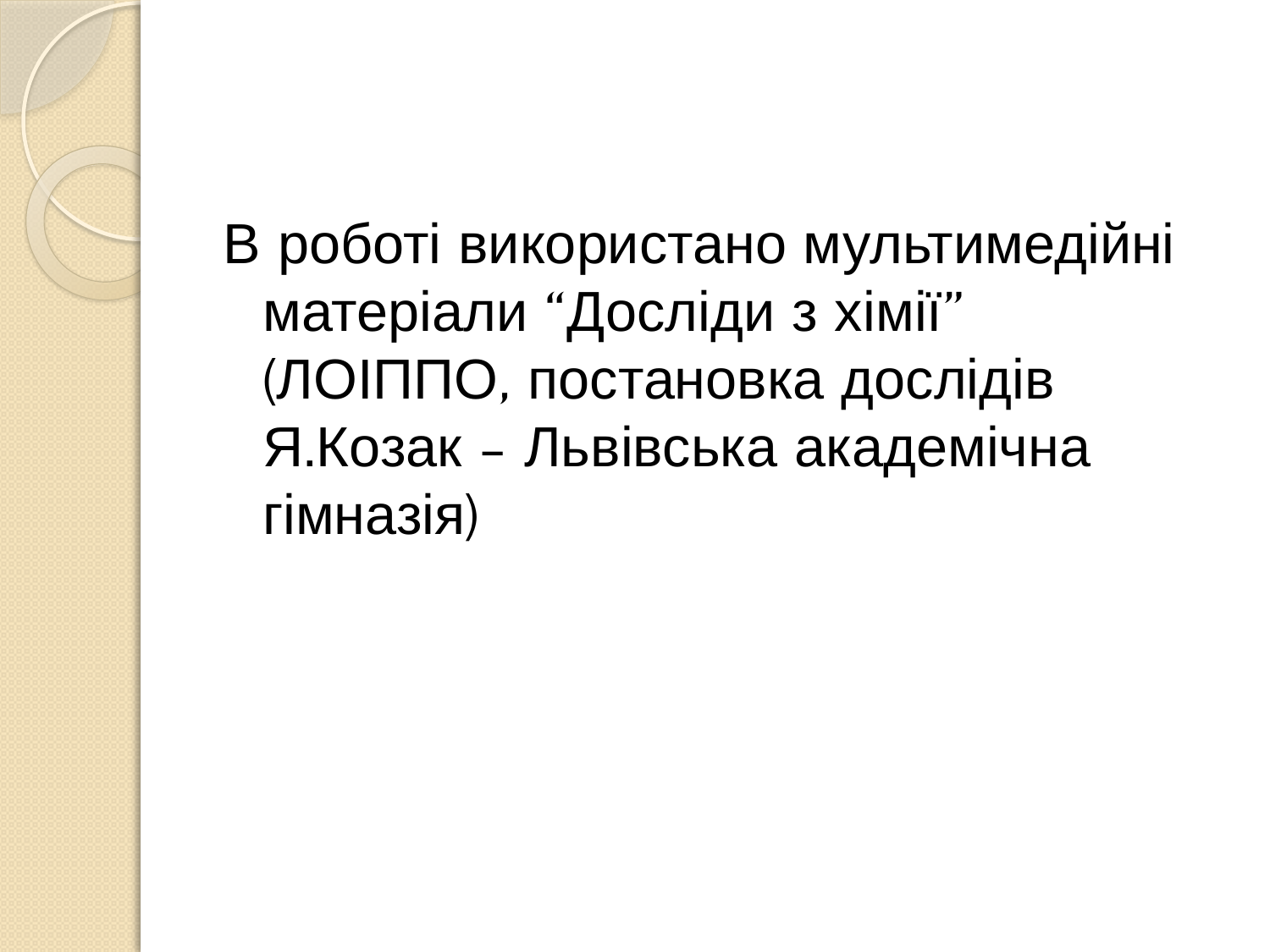

#
В роботі використано мультимедійні матеріали “Досліди з хімії” (ЛОІППО, постановка дослідів  Я.Козак – Львівська академічна гімназія)